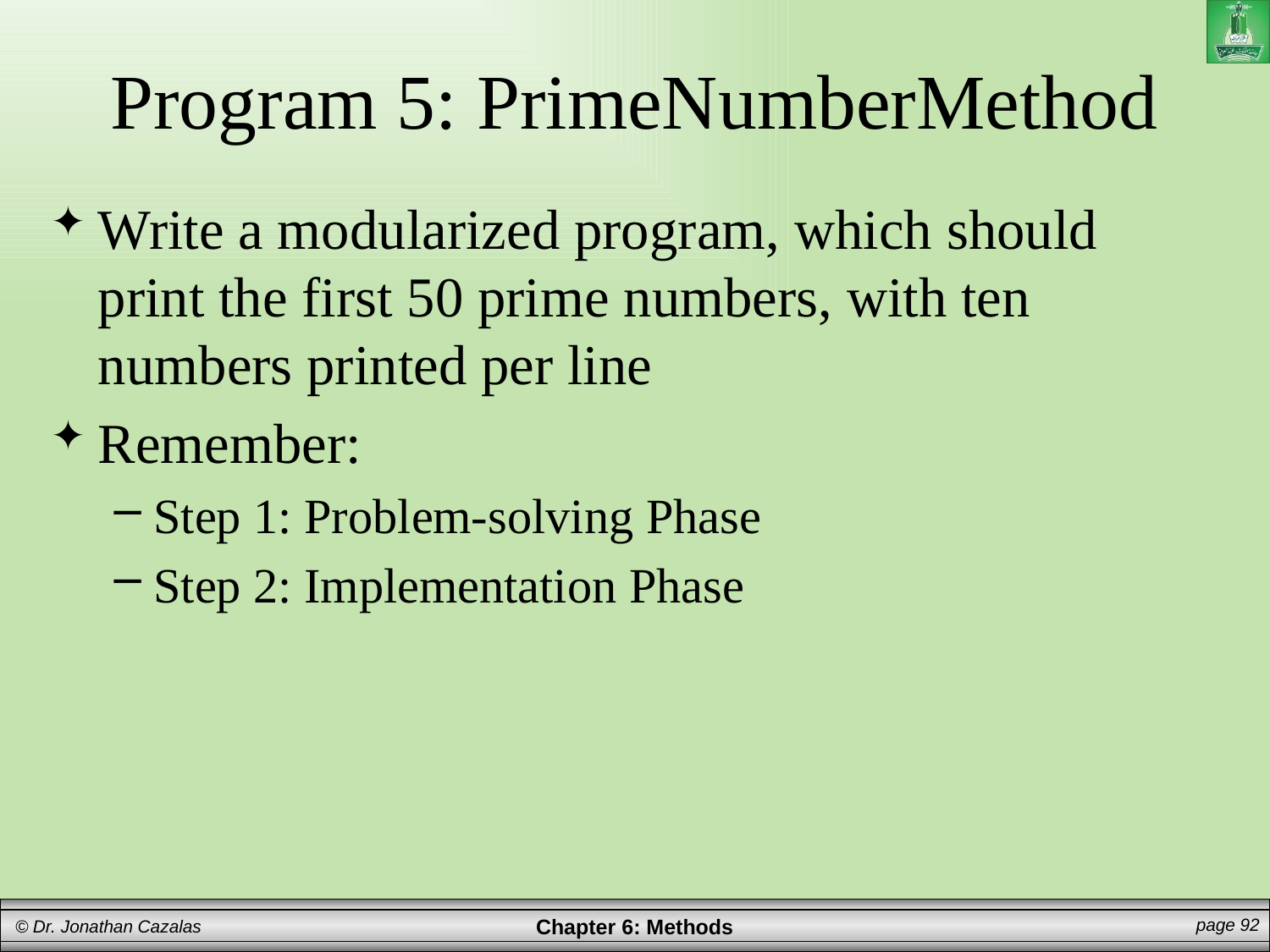

# Program 5: PrimeNumberMethod
Write a modularized program, which should print the first 50 prime numbers, with ten numbers printed per line
Remember:
Step 1: Problem-solving Phase
Step 2: Implementation Phase